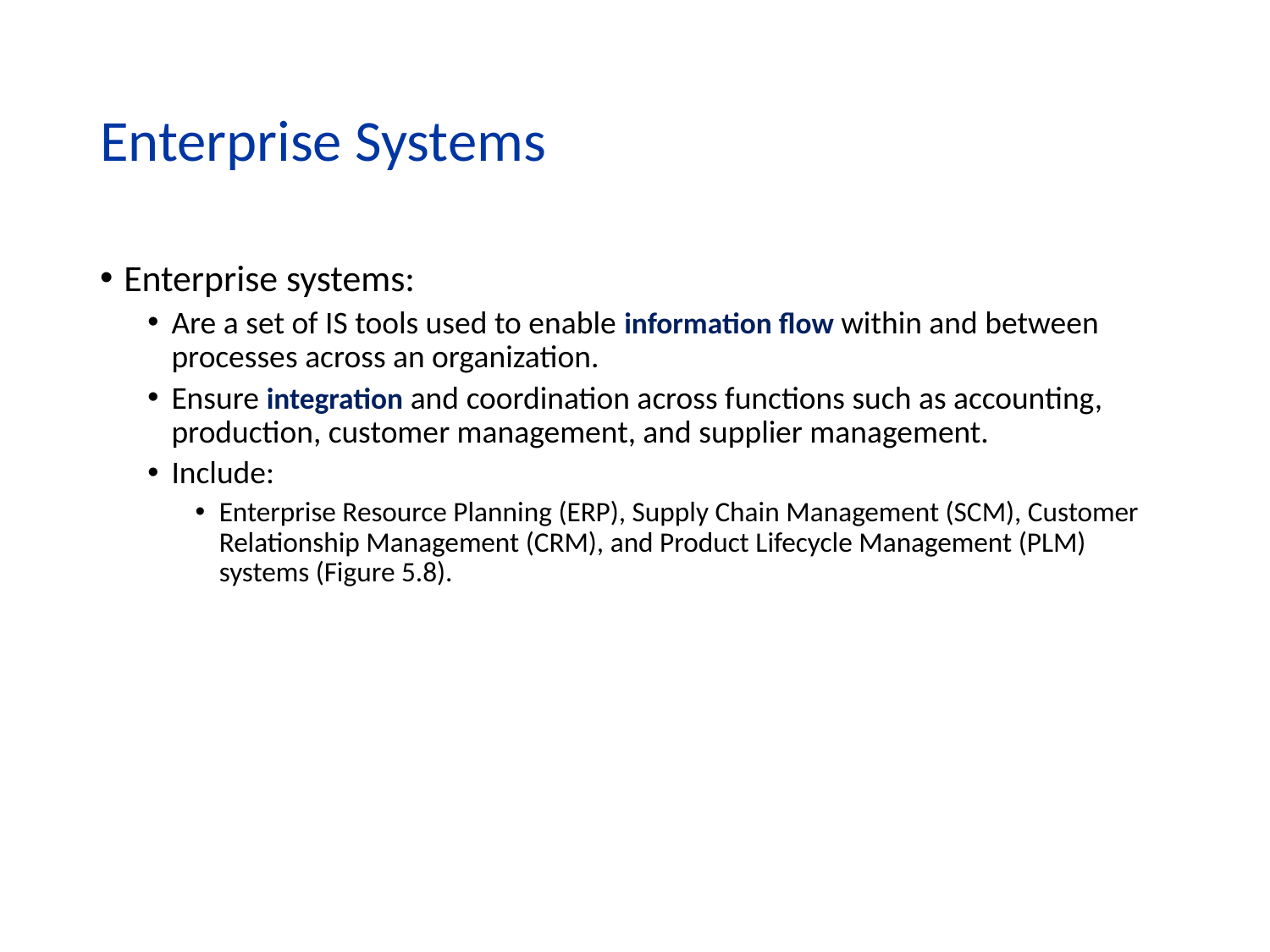

# Enterprise Systems
Enterprise systems:
Are a set of IS tools used to enable information flow within and between processes across an organization.
Ensure integration and coordination across functions such as accounting, production, customer management, and supplier management.
Include:
Enterprise Resource Planning (ERP), Supply Chain Management (SCM), Customer Relationship Management (CRM), and Product Lifecycle Management (PLM) systems (Figure 5.8).